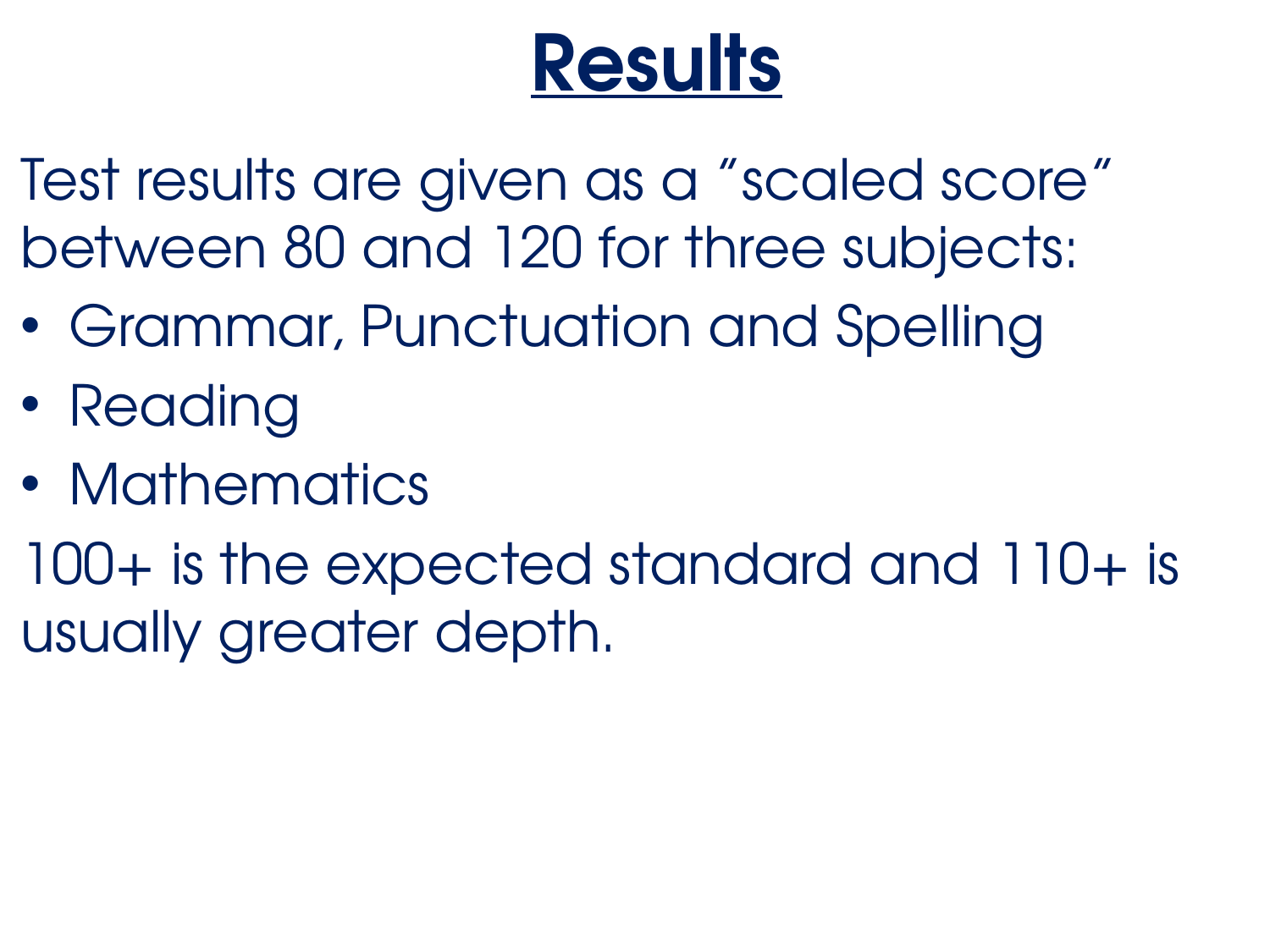

# Results
Test results are given as a ”scaled score” between 80 and 120 for three subjects:
Grammar, Punctuation and Spelling
Reading
Mathematics
100+ is the expected standard and 110+ is usually greater depth.